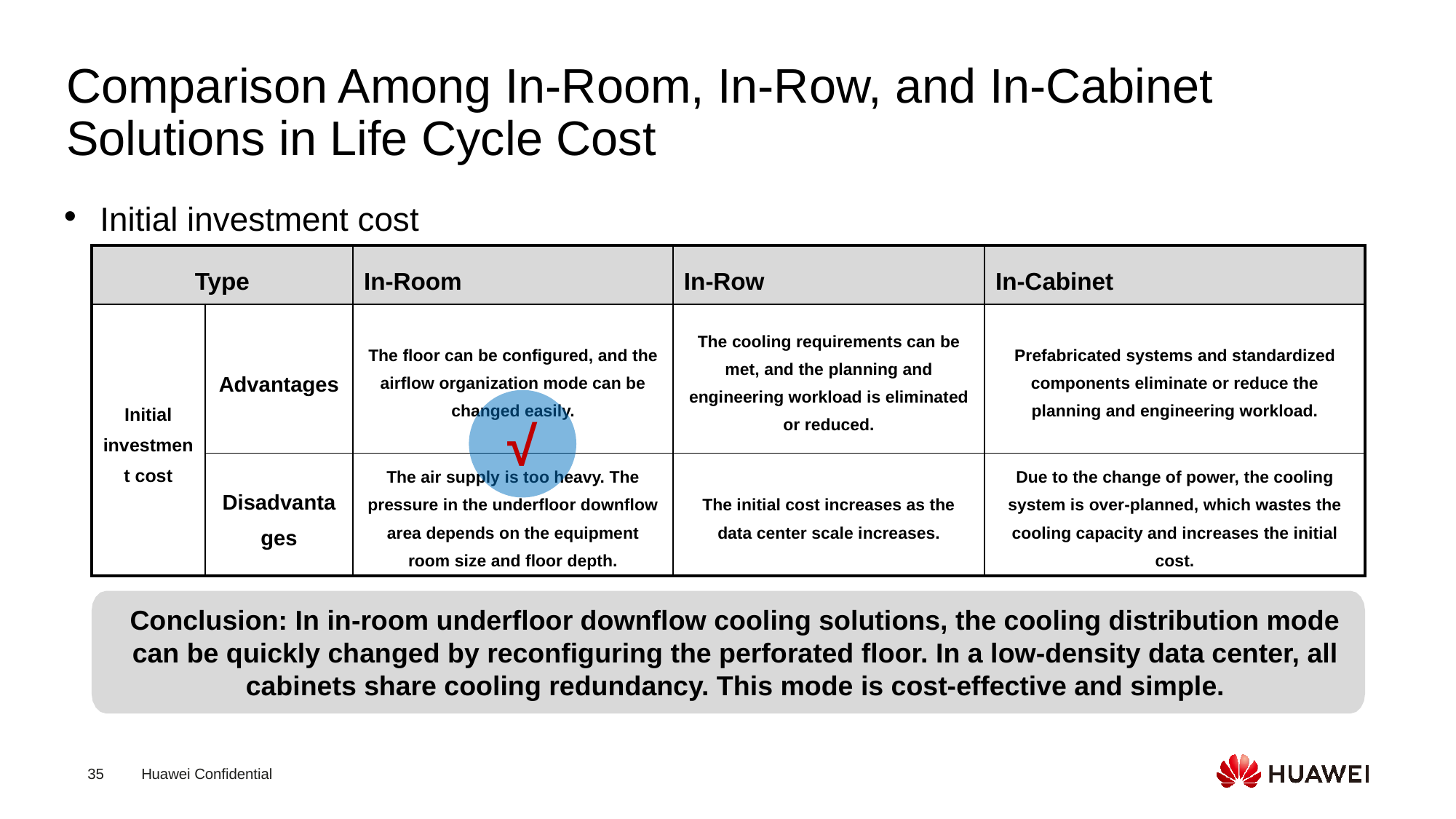

# Comparison Among In-Room, In-Row, and In-Cabinet Solutions in Life Cycle Cost
Initial investment cost

| Type |  | In-Room | In-Row | In-Cabinet |
| --- | --- | --- | --- | --- |
| Initial investment cost | Advantages | The floor can be configured, and the airflow organization mode can be changed easily. | The cooling requirements can be met, and the planning and engineering workload is eliminated or reduced. | Prefabricated systems and standardized components eliminate or reduce the planning and engineering workload. |
|  | Disadvantages | The air supply is too heavy. The pressure in the underfloor downflow area depends on the equipment room size and floor depth. | The initial cost increases as the data center scale increases. | Due to the change of power, the cooling system is over-planned, which wastes the cooling capacity and increases the initial cost. |
√
Conclusion: In in-room underfloor downflow cooling solutions, the cooling distribution mode can be quickly changed by reconfiguring the perforated floor. In a low-density data center, all cabinets share cooling redundancy. This mode is cost-effective and simple.